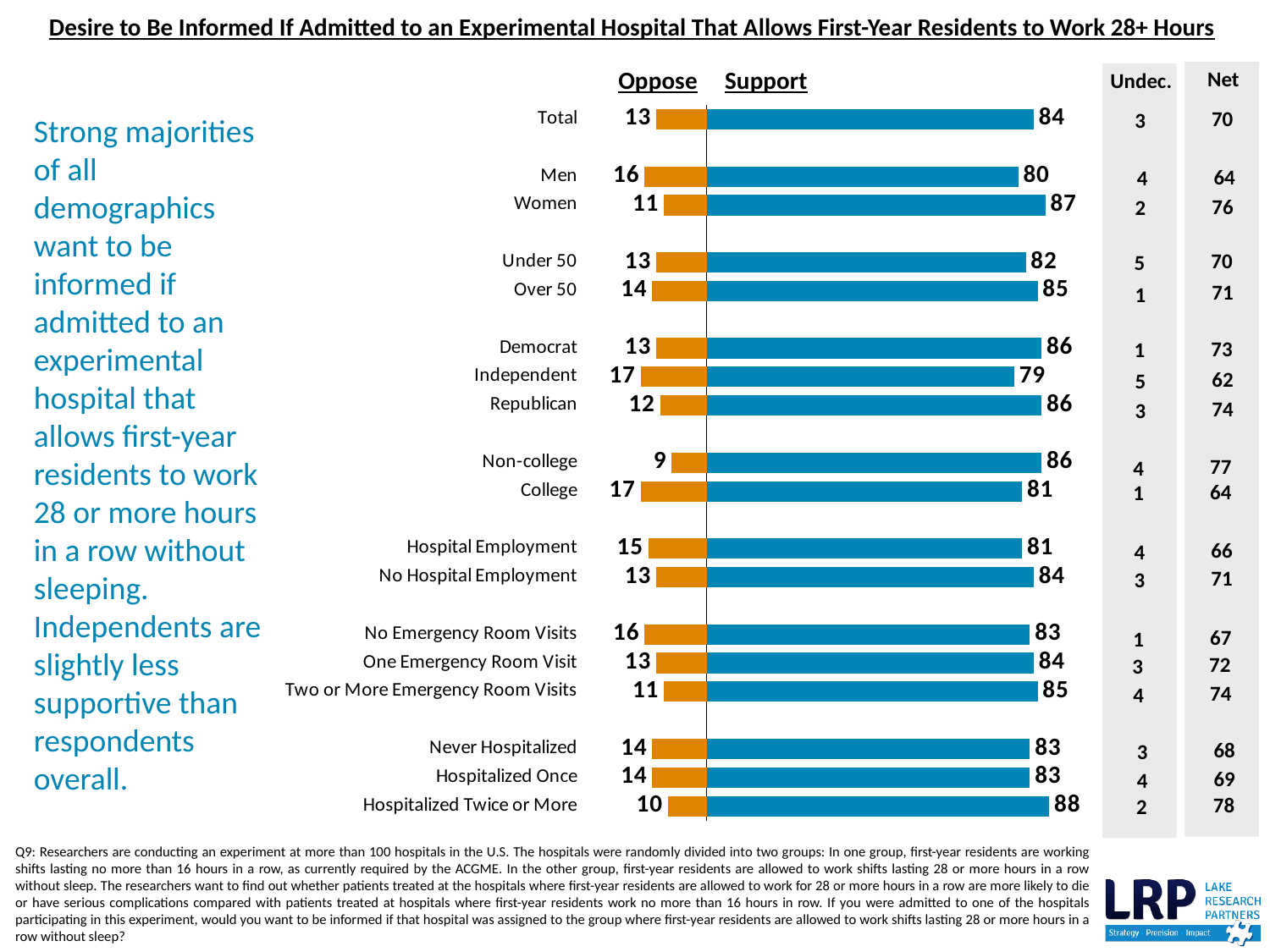

Desire to Be Informed If Admitted to an Experimental Hospital That Allows First-Year Residents to Work 28+ Hours

### Chart

| Category | No | Yes |
|---|---|---|
| Total | -13.0 | 84.0 |
|  | None | None |
| Men | -16.0 | 80.0 |
| Women | -11.0 | 87.0 |
|  | None | None |
| Under 50 | -13.0 | 82.0 |
| Over 50 | -14.0 | 85.0 |
|  | None | None |
| Democrat | -13.0 | 86.0 |
| Independent | -17.0 | 79.0 |
| Republican | -12.0 | 86.0 |
|  | None | None |
| Non-college | -9.0 | 86.0 |
| College | -17.0 | 81.0 |
|  | None | None |
| Hospital Employment | -15.0 | 81.0 |
| No Hospital Employment | -13.0 | 84.0 |
|  | None | None |
| No Emergency Room Visits | -16.0 | 83.0 |
| One Emergency Room Visit | -13.0 | 84.0 |
| Two or More Emergency Room Visits | -11.0 | 85.0 |
|  | None | None |
| Never Hospitalized | -14.0 | 83.0 |
| Hospitalized Once | -14.0 | 83.0 |
| Hospitalized Twice or More | -10.0 | 88.0 |
# Strong majorities of all demographics want to be informed if admitted to an experimental hospital that allows first-year residents to work 28 or more hours in a row without sleeping. Independents are slightly less supportive than respondents overall.
Oppose
Support

Net
Undec.
70
3
64
4
76
2
70
5
71
1
73
1
62
5
74
3
77
4
64
1
66
4
71
3
67
1
72
3
74
4
68
3
69
4
78
2
Q9: Researchers are conducting an experiment at more than 100 hospitals in the U.S. The hospitals were randomly divided into two groups: In one group, first-year residents are working shifts lasting no more than 16 hours in a row, as currently required by the ACGME. In the other group, first-year residents are allowed to work shifts lasting 28 or more hours in a row without sleep. The researchers want to find out whether patients treated at the hospitals where first-year residents are allowed to work for 28 or more hours in a row are more likely to die or have serious complications compared with patients treated at hospitals where first-year residents work no more than 16 hours in row. If you were admitted to one of the hospitals participating in this experiment, would you want to be informed if that hospital was assigned to the group where first-year residents are allowed to work shifts lasting 28 or more hours in a row without sleep?